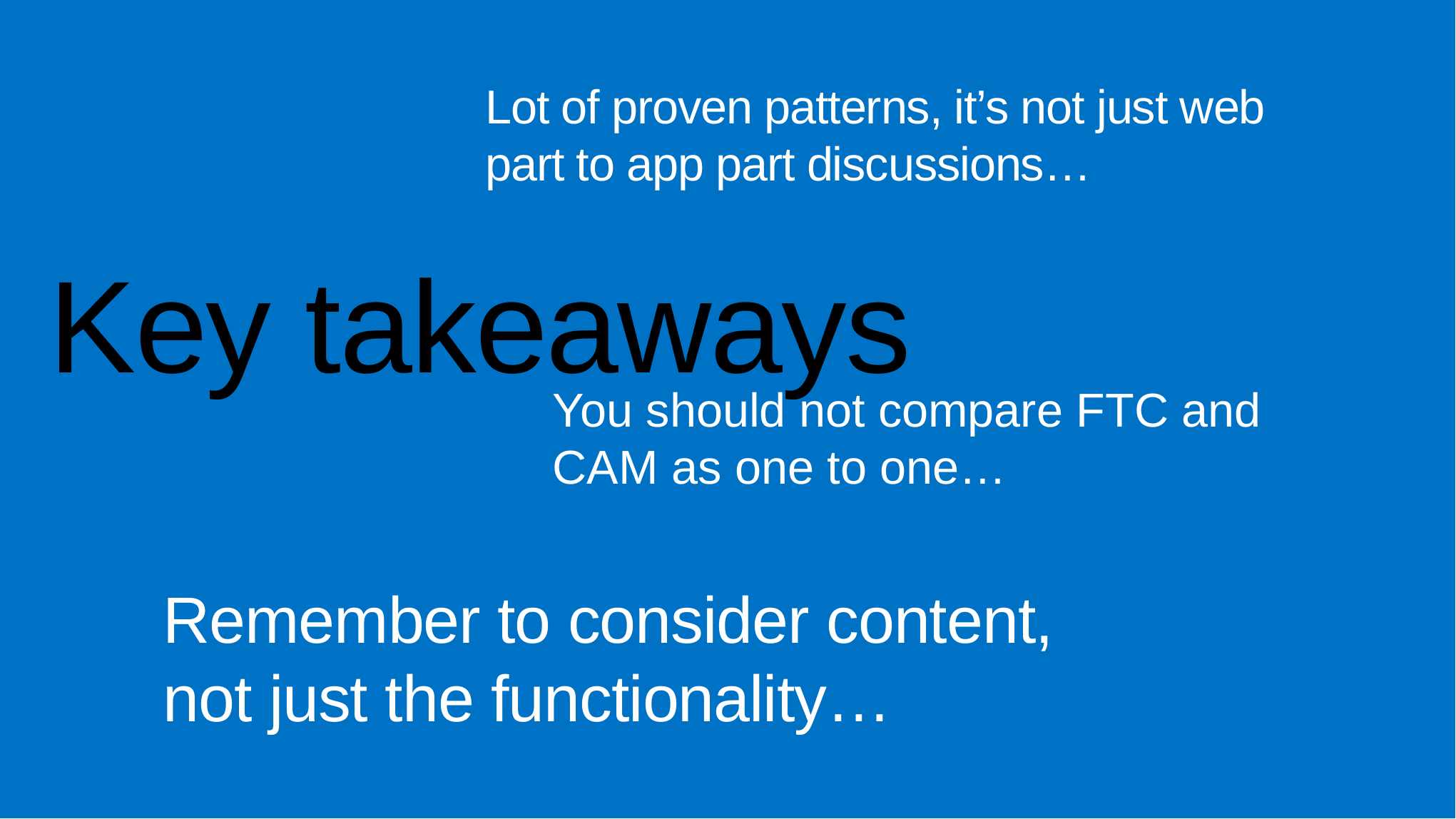

Lot of proven patterns, it’s not just web part to app part discussions…
# Key takeaways
You should not compare FTC and CAM as one to one…
Remember to consider content, not just the functionality…